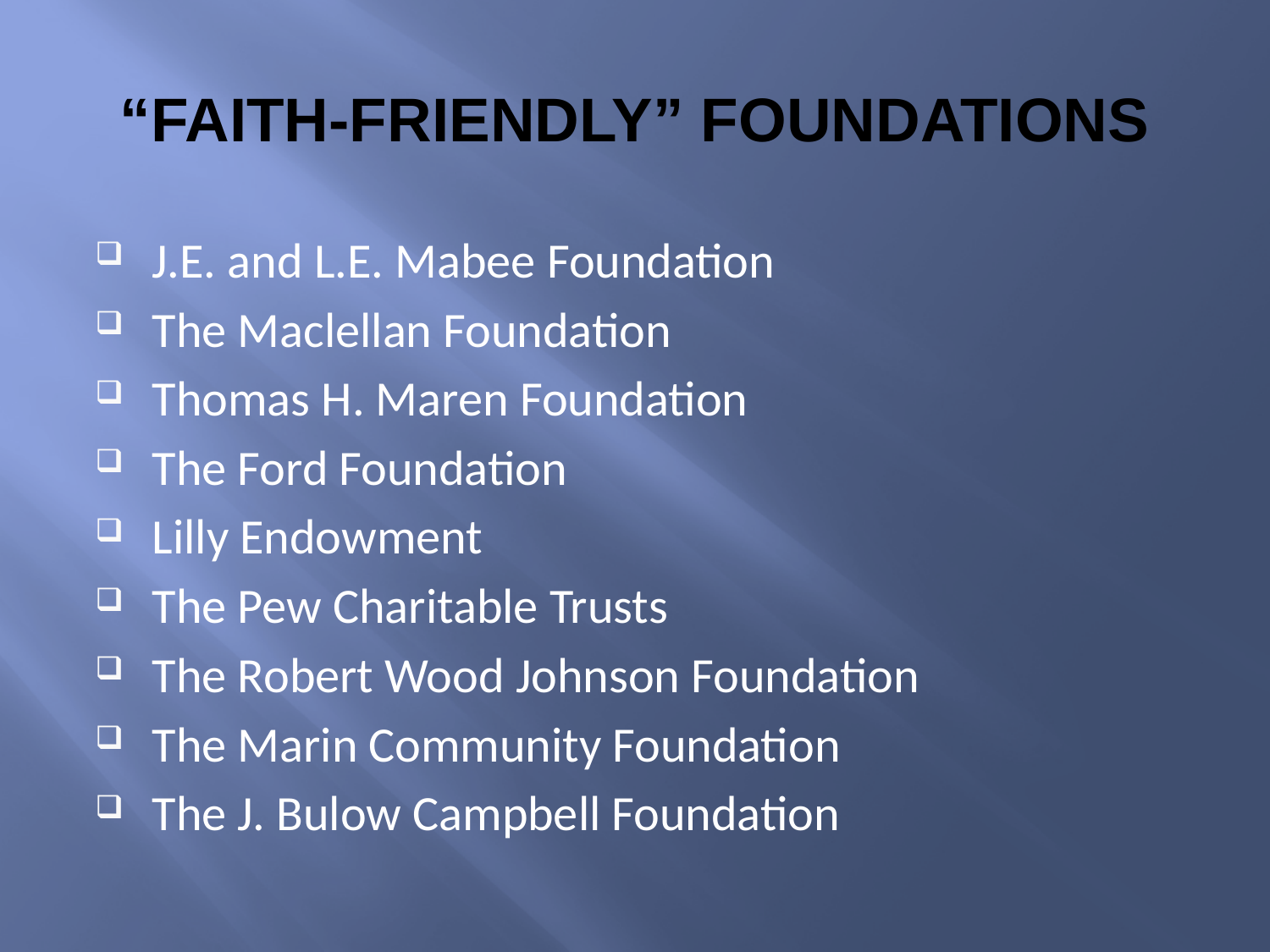

# “FAITH-FRIENDLY” FOUNDATIONS
J.E. and L.E. Mabee Foundation
The Maclellan Foundation
Thomas H. Maren Foundation
The Ford Foundation
Lilly Endowment
The Pew Charitable Trusts
The Robert Wood Johnson Foundation
The Marin Community Foundation
The J. Bulow Campbell Foundation